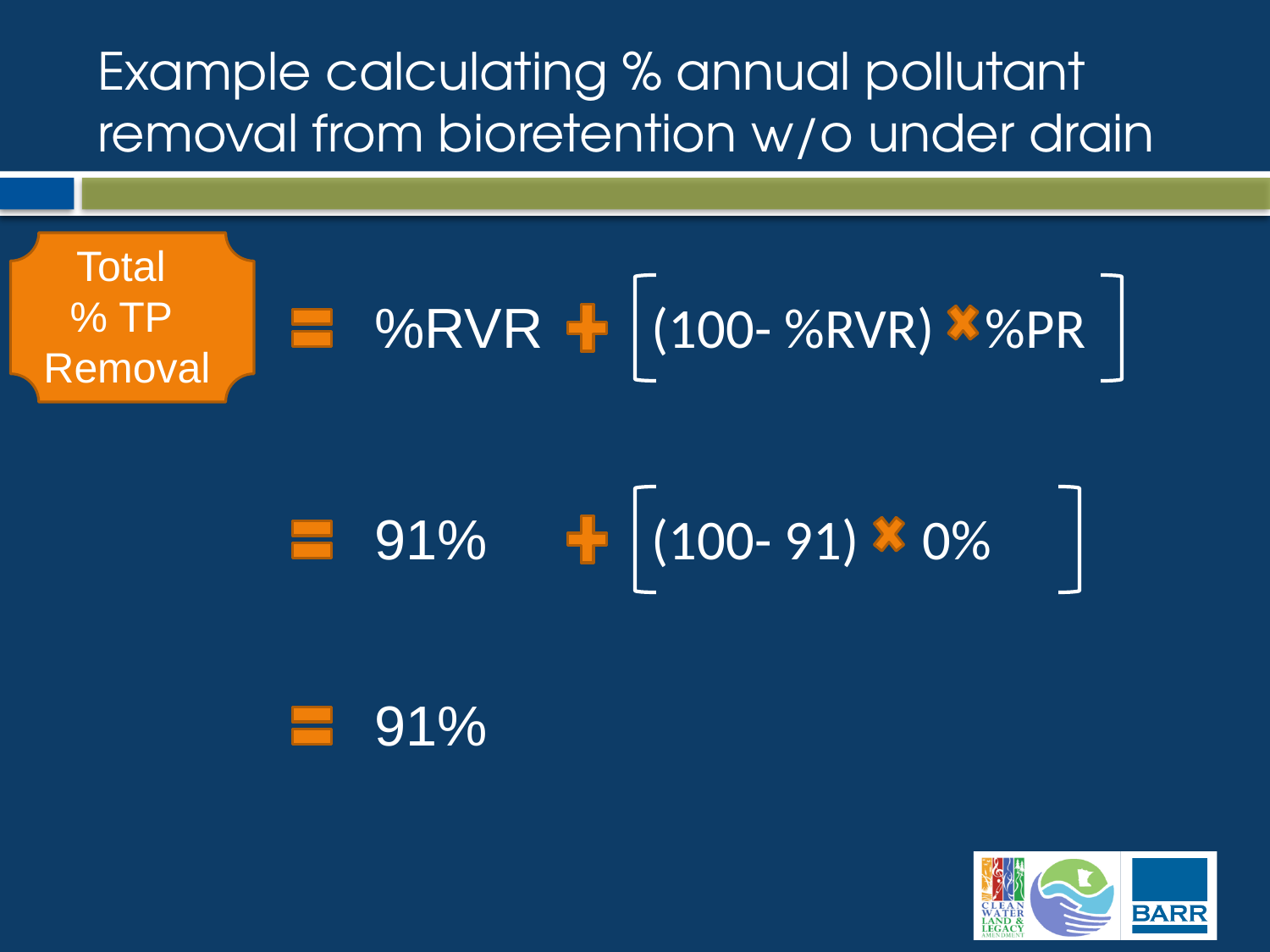

# Example calculating % annual pollutant removal from bioretention w/o under drain
Total
% TP
Removal

    %RVR
  (100- %RVR)    %PR

    91%
  (100- 91)     0%

    91%